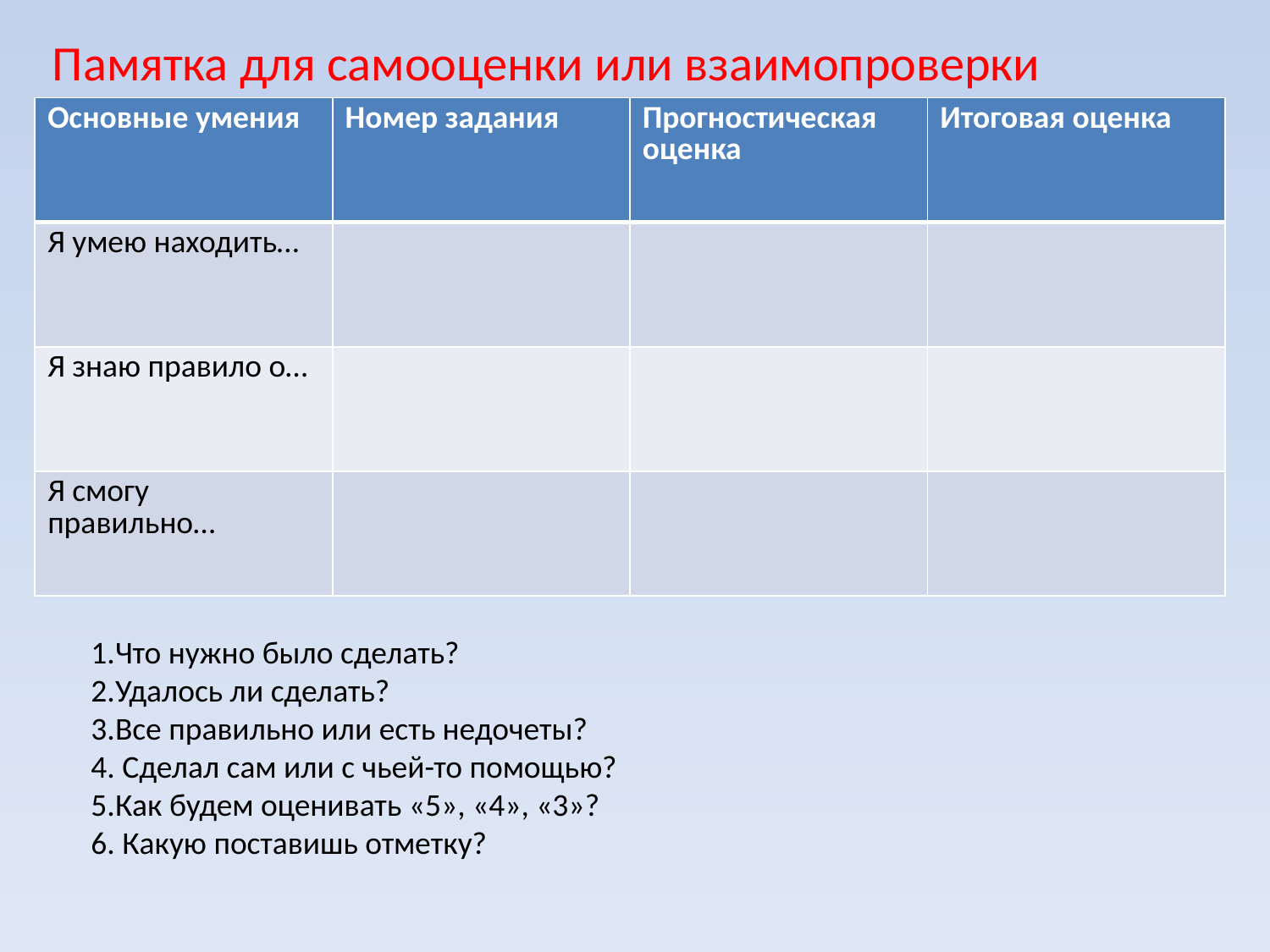

Памятка для самооценки или взаимопроверки
| Основные умения | Номер задания | Прогностическая оценка | Итоговая оценка |
| --- | --- | --- | --- |
| Я умею находить… |  |  |  |
| Я знаю правило о… |  |  |  |
| Я смогу правильно… |  |  |  |
1.Что нужно было сделать?
2.Удалось ли сделать?
3.Все правильно или есть недочеты?
4. Сделал сам или с чьей-то помощью?
5.Как будем оценивать «5», «4», «3»?
6. Какую поставишь отметку?